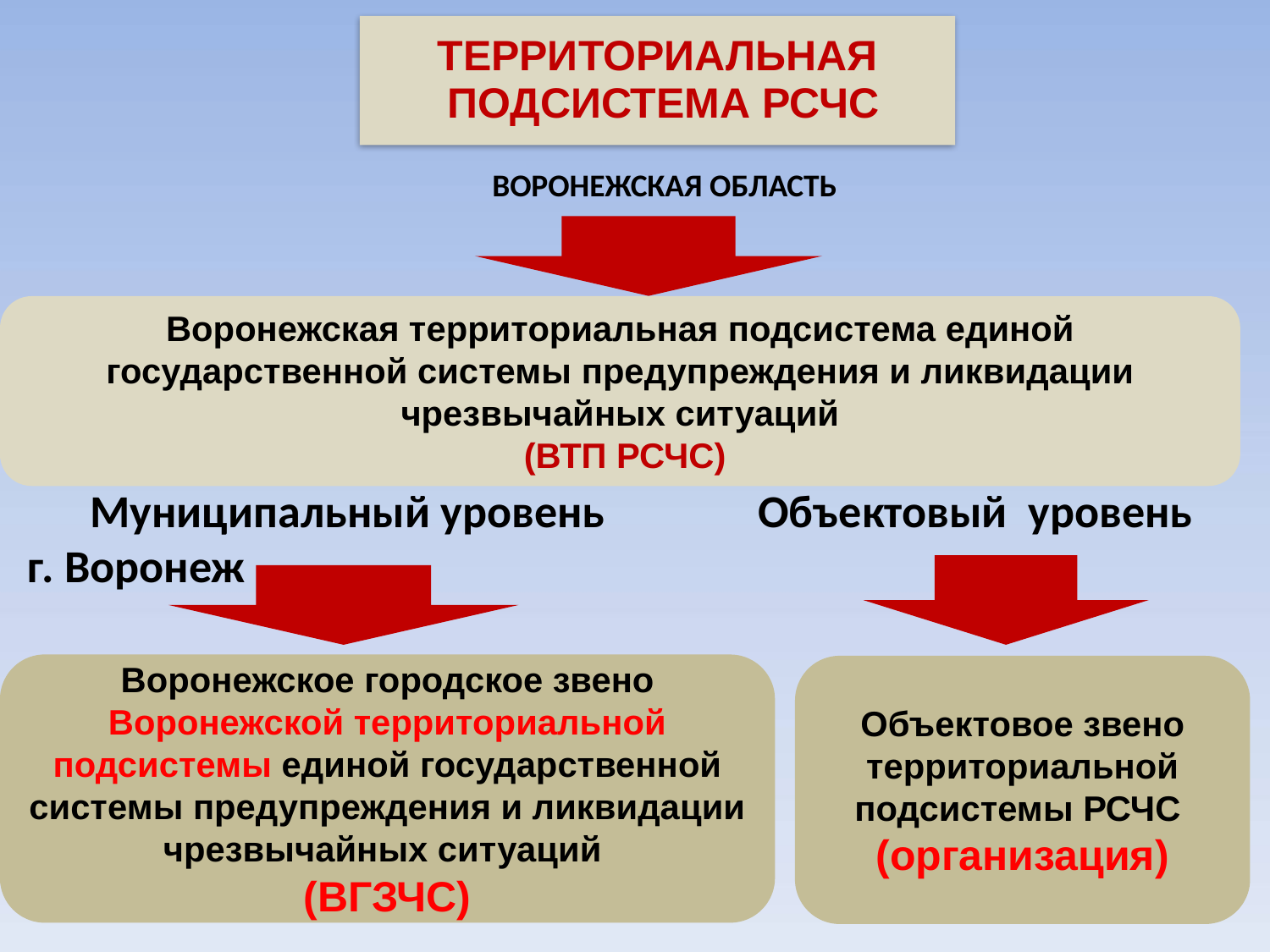

ТЕРРИТОРИАЛЬНАЯ
 ПОДСИСТЕМА РСЧС
ВОРОНЕЖСКАЯ ОБЛАСТЬ

Воронежская территориальная подсистема единой государственной системы предупреждения и ликвидации чрезвычайных ситуаций
 (ВТП РСЧС)

      Муниципальный уровень
г. Воронеж
   Объектовый  уровень

Воронежское городское звено Воронежской территориальной подсистемы единой государственной системы предупреждения и ликвидации чрезвычайных ситуаций
(ВГЗЧС)
Объектовое звено территориальной подсистемы РСЧС
(организация)